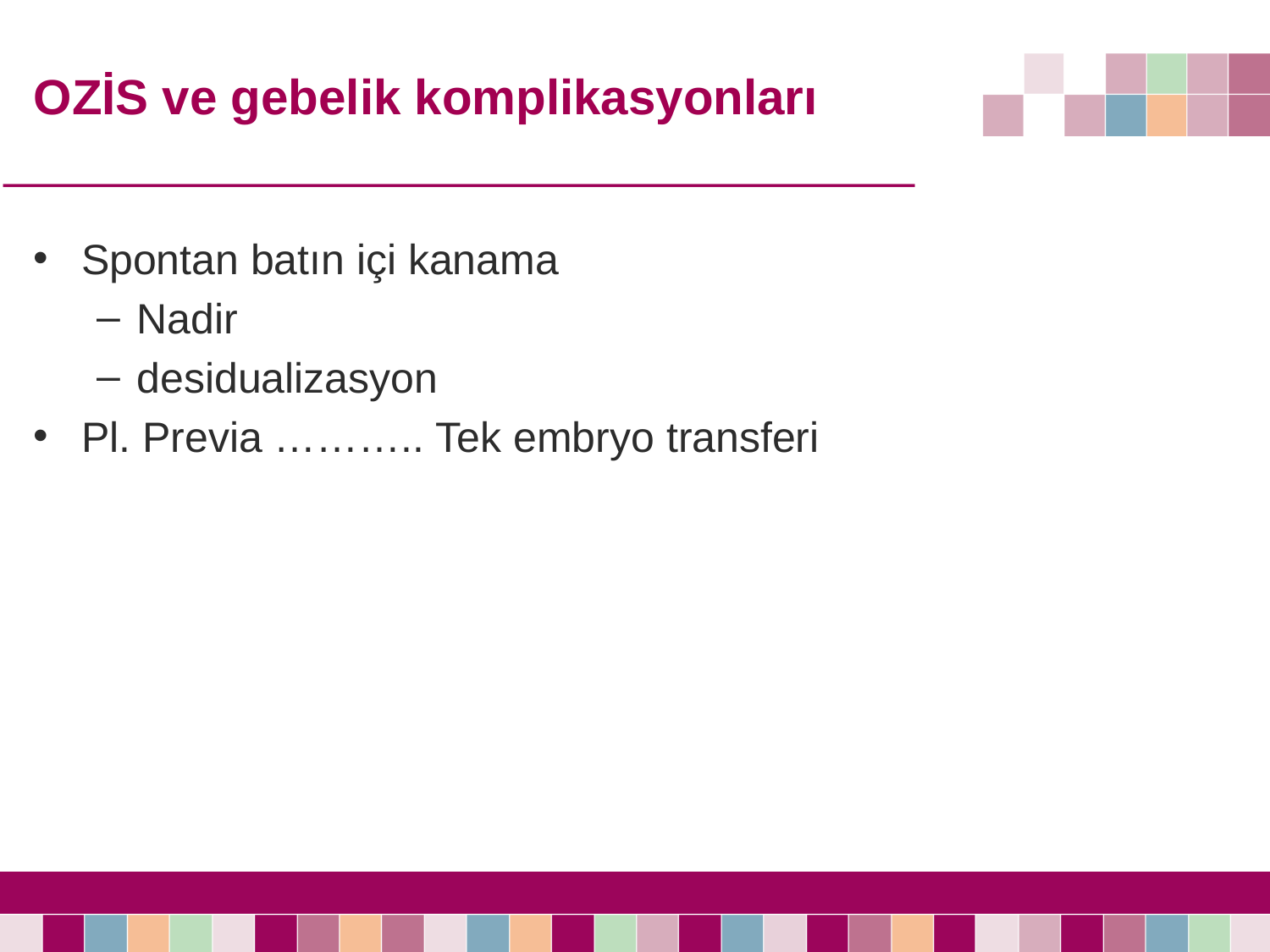

# OZİS ve gebelik komplikasyonları
Spontan batın içi kanama
Nadir
desidualizasyon
Pl. Previa ……….. Tek embryo transferi